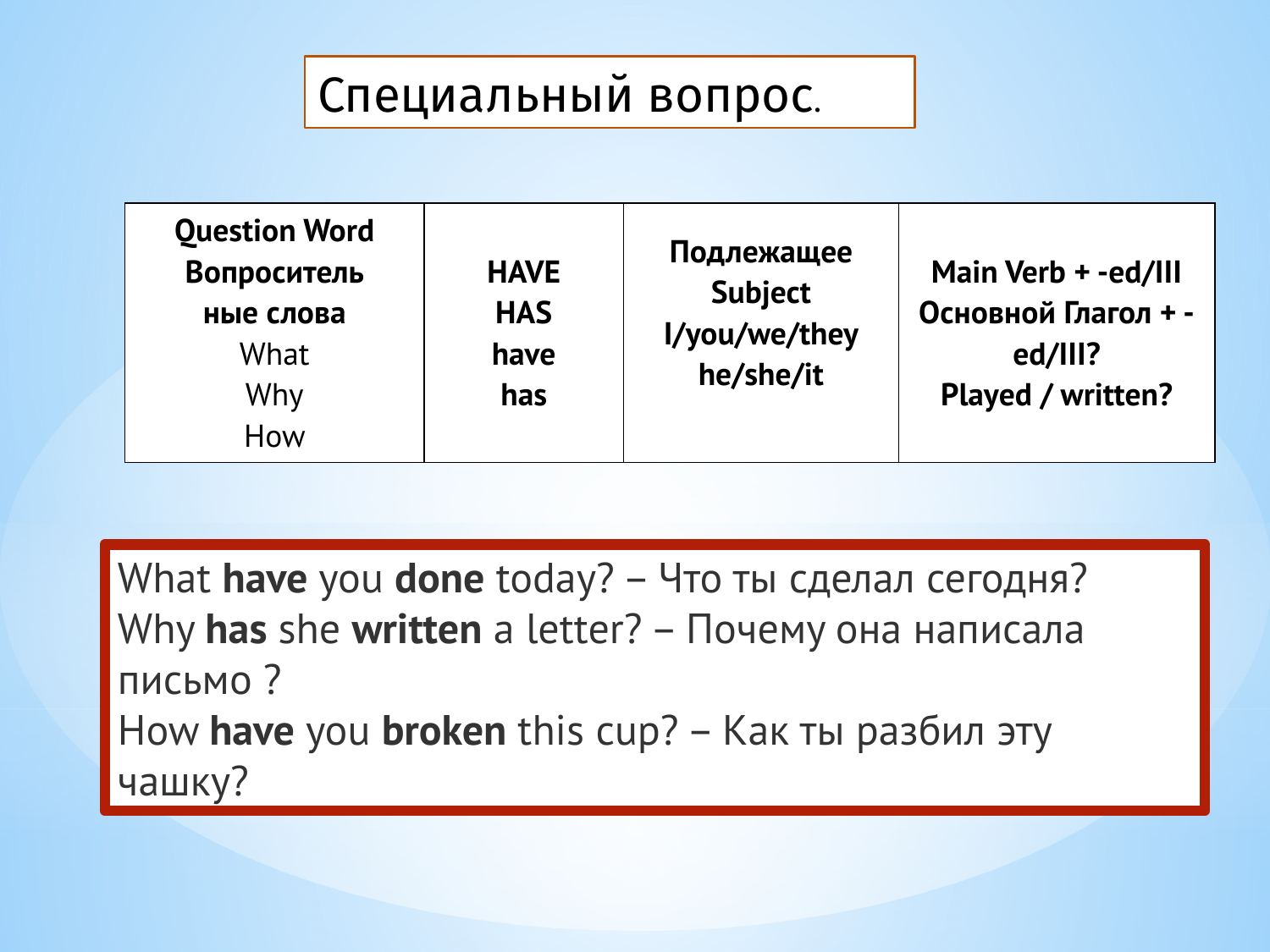

Специальный вопрос.
| Question Word Во­про­си­тель­ные слова What Why How | HAVE HAS have has | Под­ле­жа­щее Subject I/you/we/they he/she/it | Main Verb + -ed/III Ос­нов­ной Гла­гол + -ed/III? Played / written? |
| --- | --- | --- | --- |
What have you done today? – Что ты сде­лал се­год­ня?
Why has she written a letter? – По­че­му она написала письмо ?
How have you broken this cup? – Как ты раз­бил эту чашку?